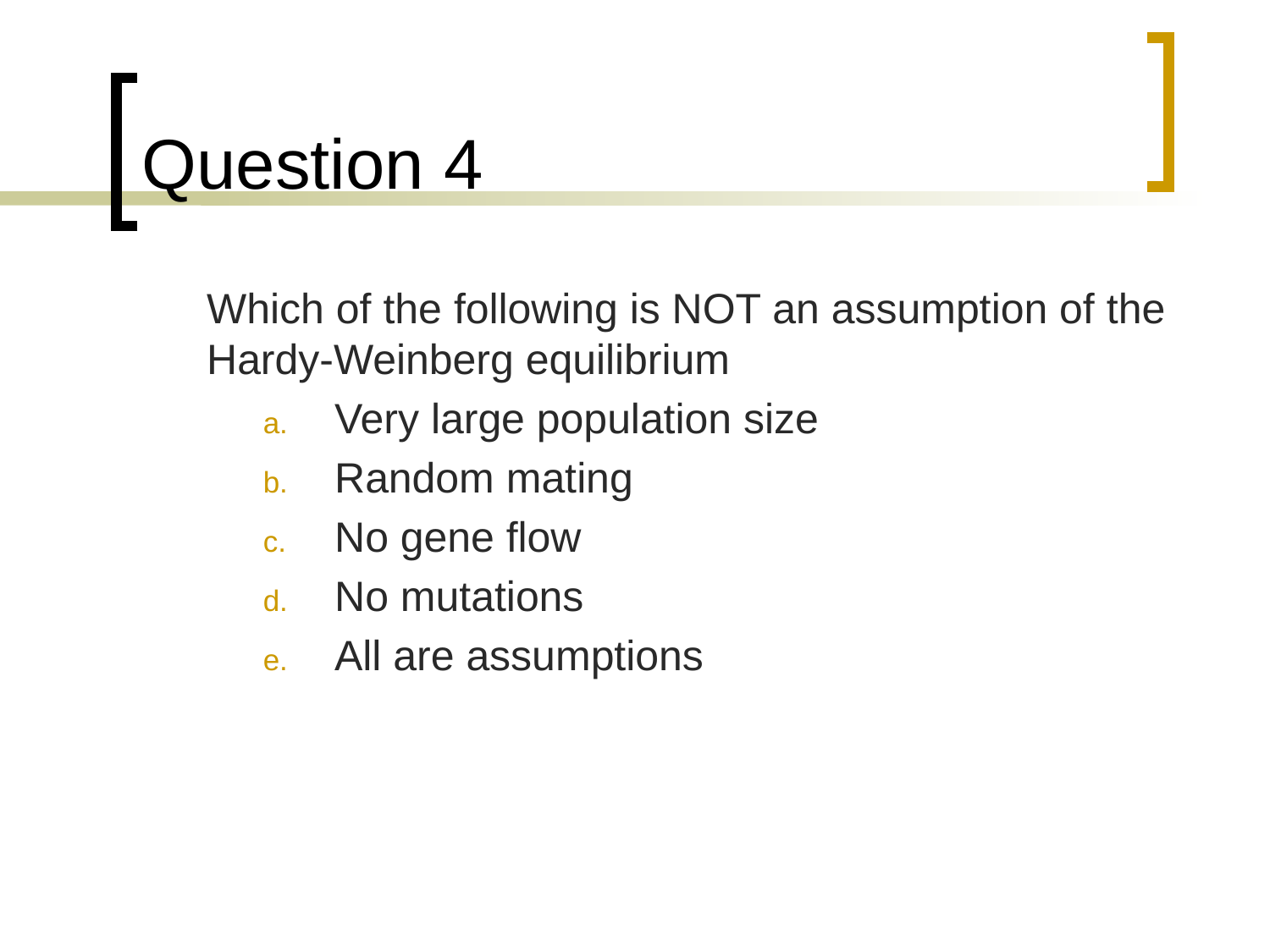

# Question 4
	Which of the following is NOT an assumption of the Hardy-Weinberg equilibrium
Very large population size
Random mating
No gene flow
No mutations
All are assumptions